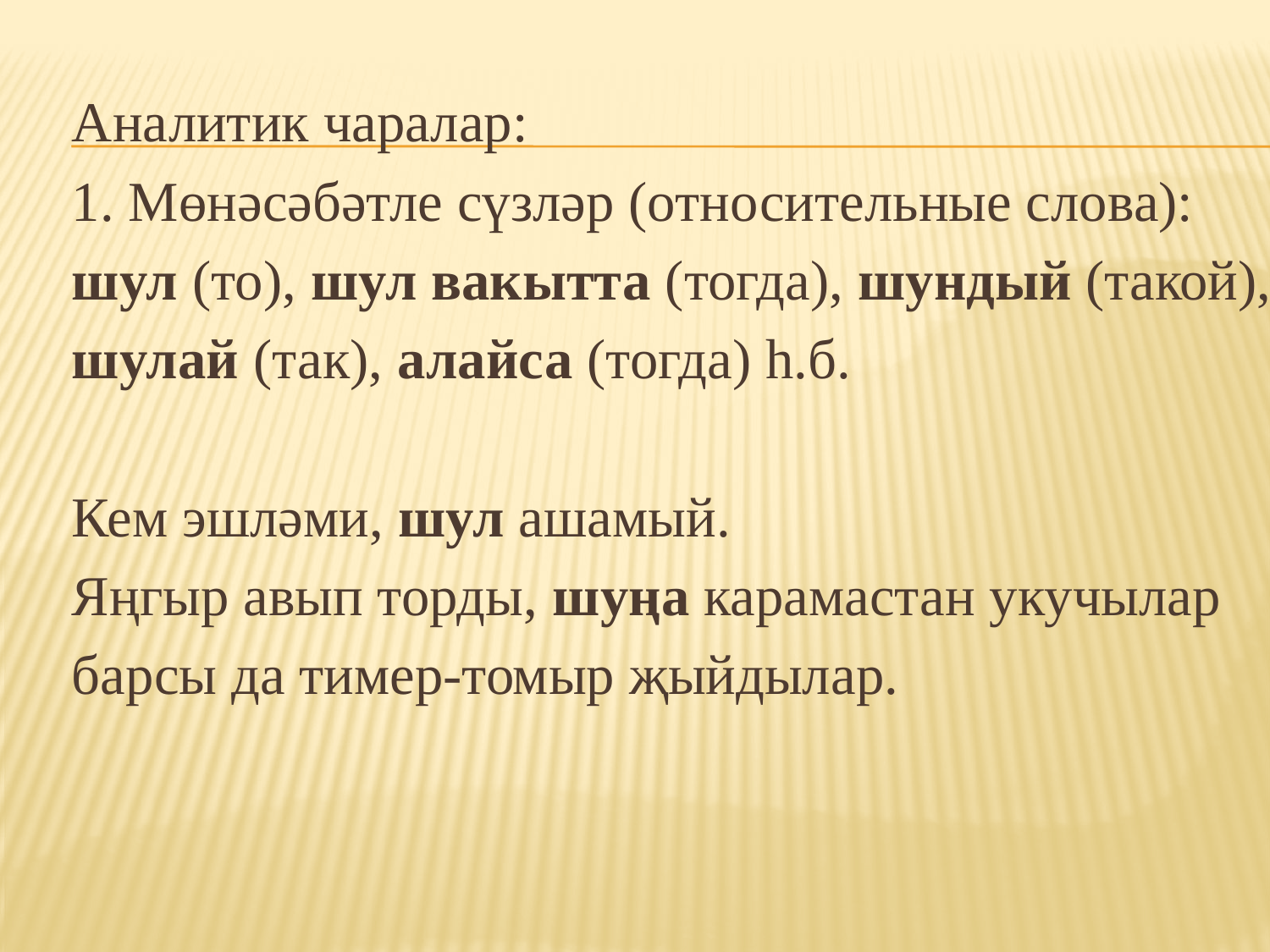

Аналитик чаралар:
1. Мөнәсәбәтле сүзләр (относительные слова):
шул (то), шул вакытта (тогда), шундый (такой),
шулай (так), алайса (тогда) һ.б.

Кем эшләми, шул ашамый.
Яңгыр авып торды, шуңа карамастан укучылар
барсы да тимер-томыр җыйдылар.